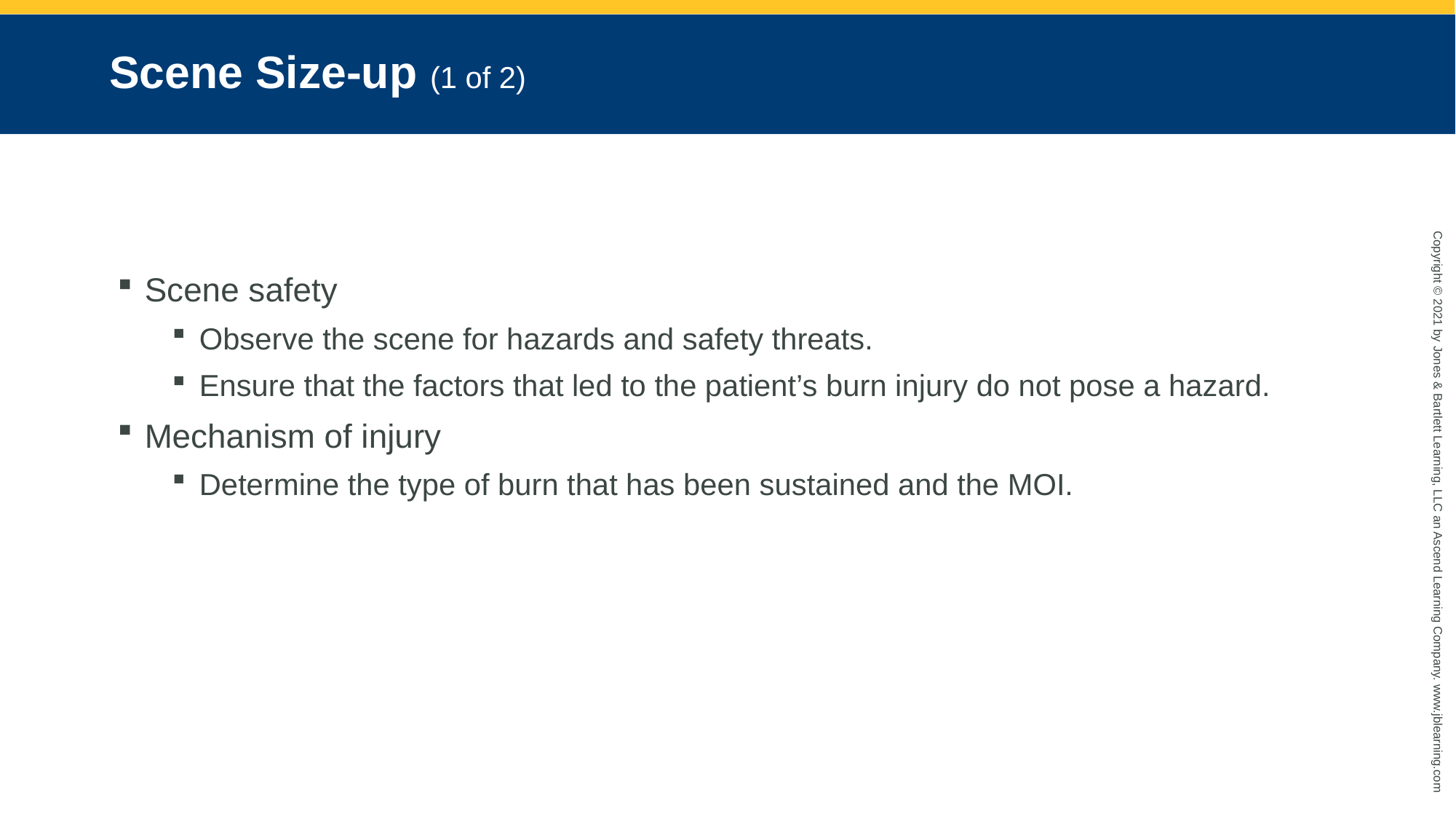

# Scene Size-up (1 of 2)
Scene safety
Observe the scene for hazards and safety threats.
Ensure that the factors that led to the patient’s burn injury do not pose a hazard.
Mechanism of injury
Determine the type of burn that has been sustained and the MOI.